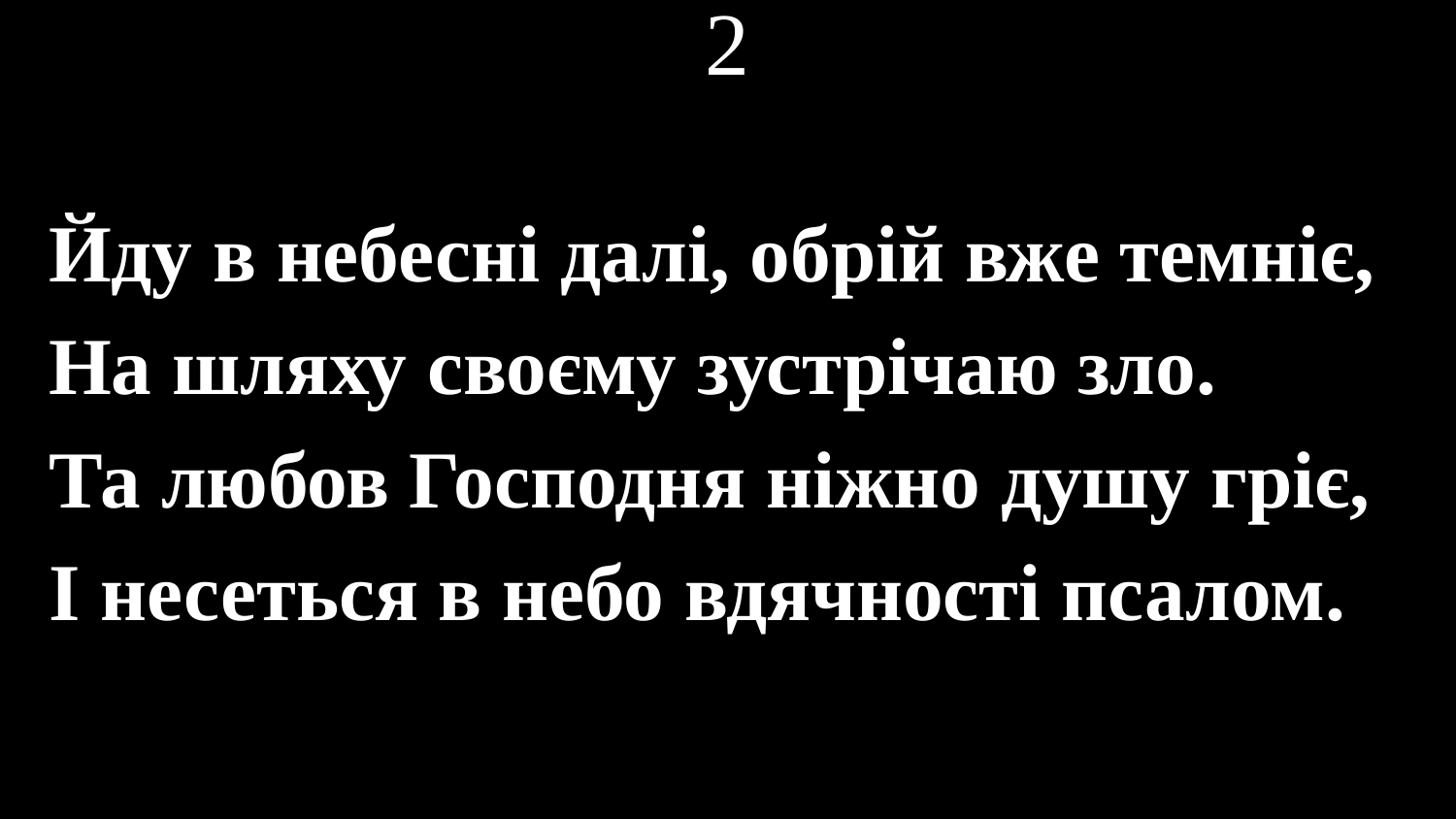

# 2
Йду в небесні далі, обрій вже темніє,
На шляху своєму зустрічаю зло.
Та любов Господня ніжно душу гріє,
І несеться в небо вдячності псалом.